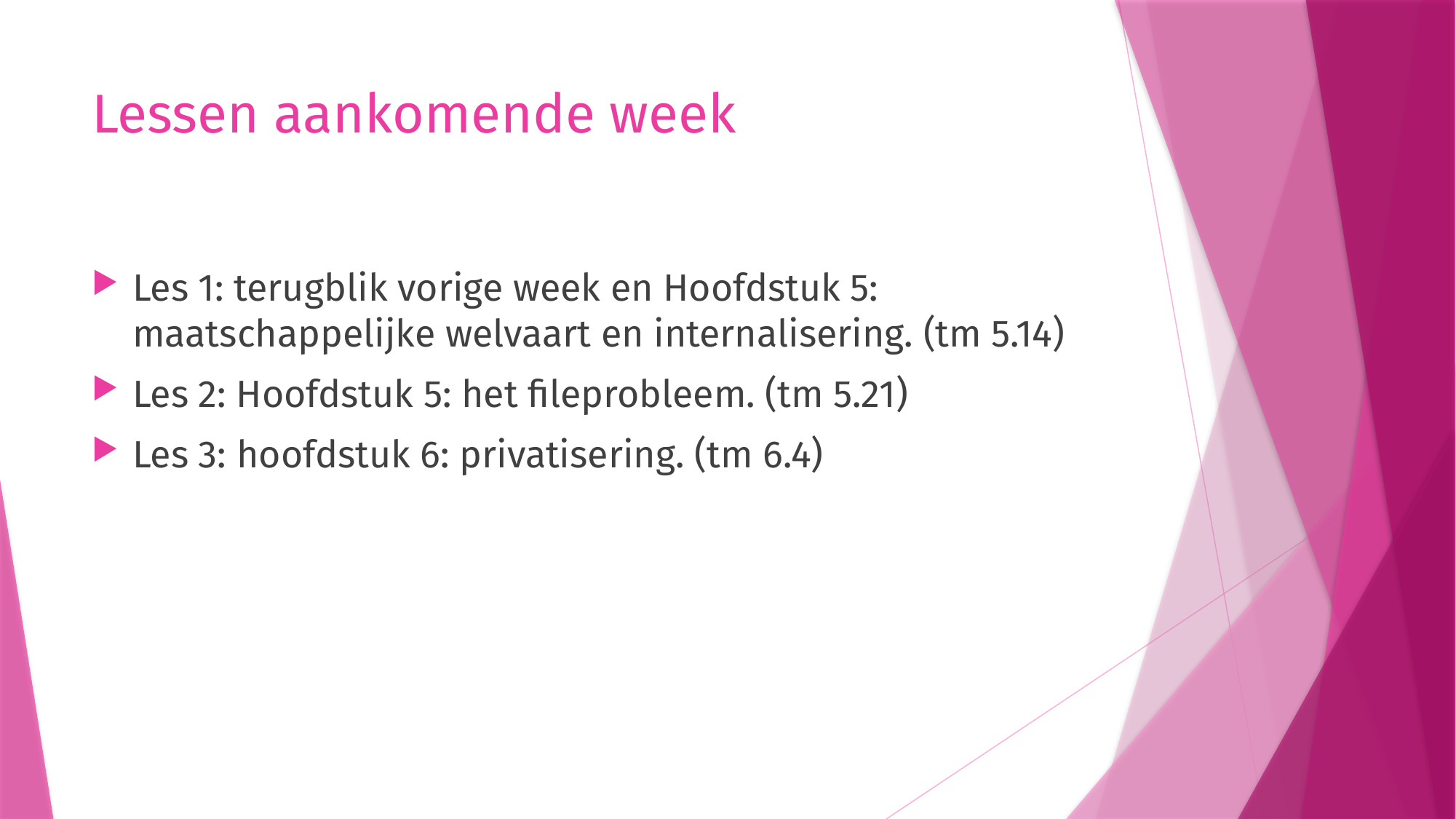

# Lessen aankomende week
Les 1: terugblik vorige week en Hoofdstuk 5: maatschappelijke welvaart en internalisering. (tm 5.14)
Les 2: Hoofdstuk 5: het fileprobleem. (tm 5.21)
Les 3: hoofdstuk 6: privatisering. (tm 6.4)